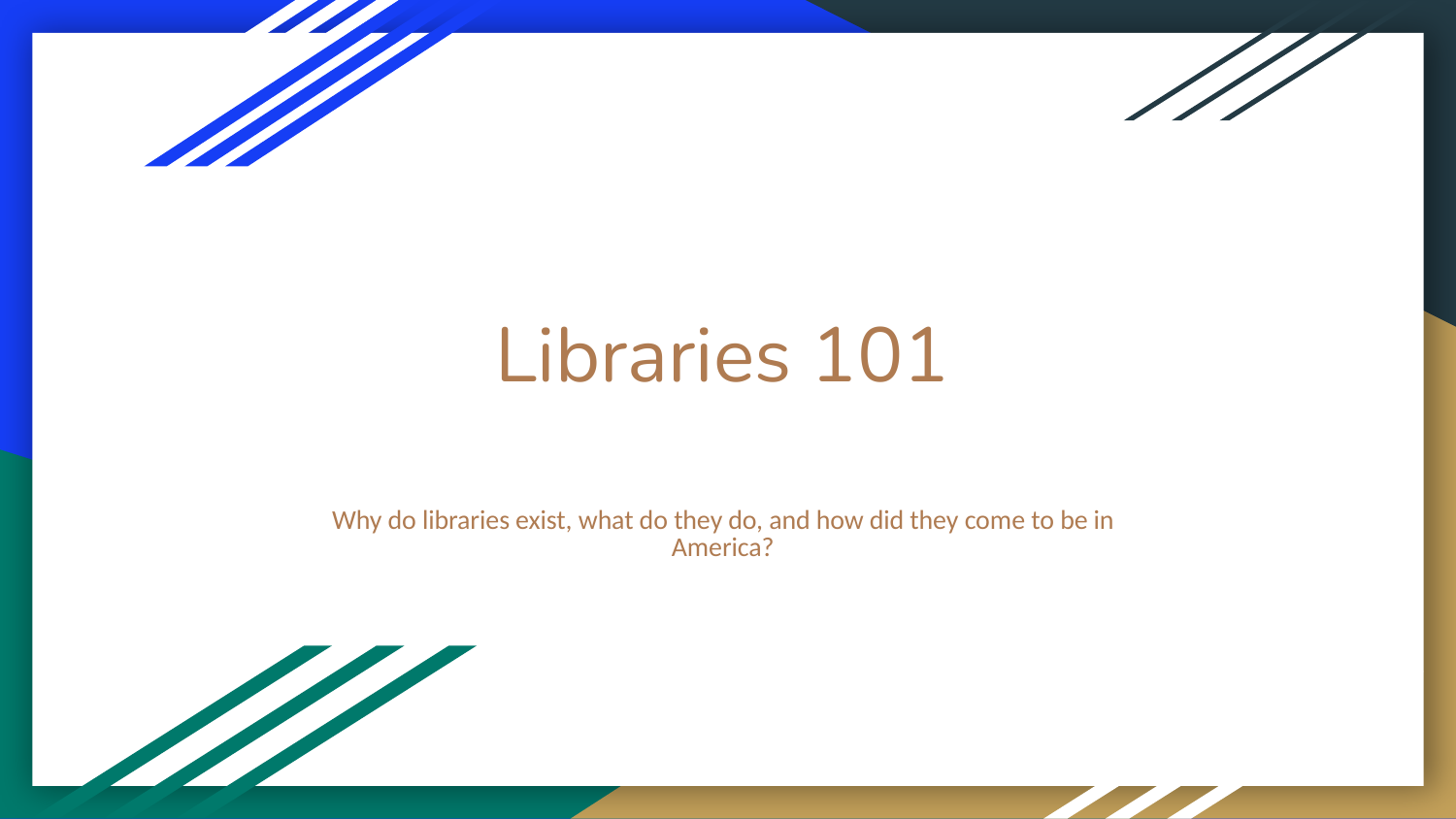

# Libraries 101
Why do libraries exist, what do they do, and how did they come to be in America?